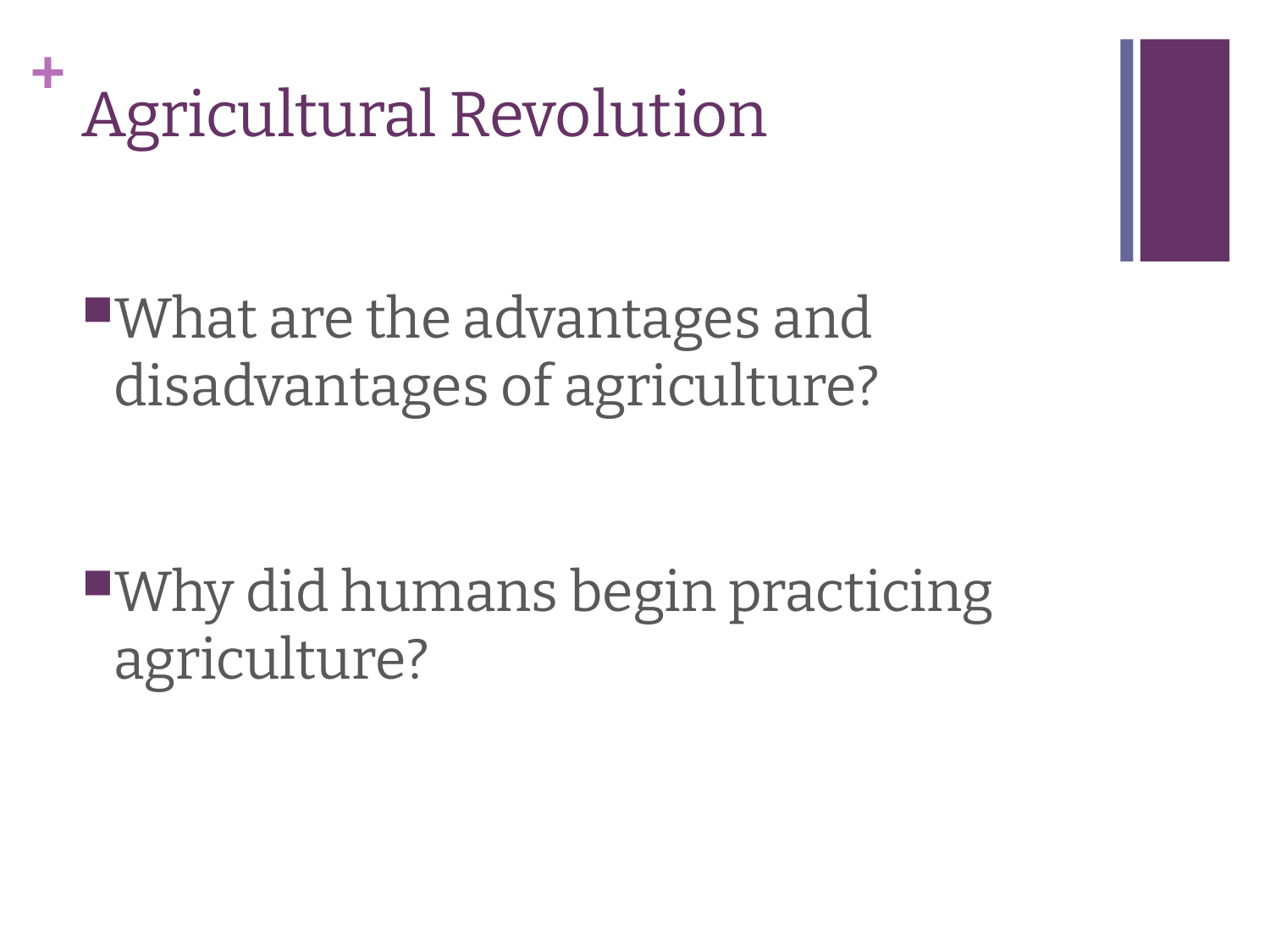

# Agricultural Revolution
What are the advantages and disadvantages of agriculture?

Why did humans begin practicing agriculture?